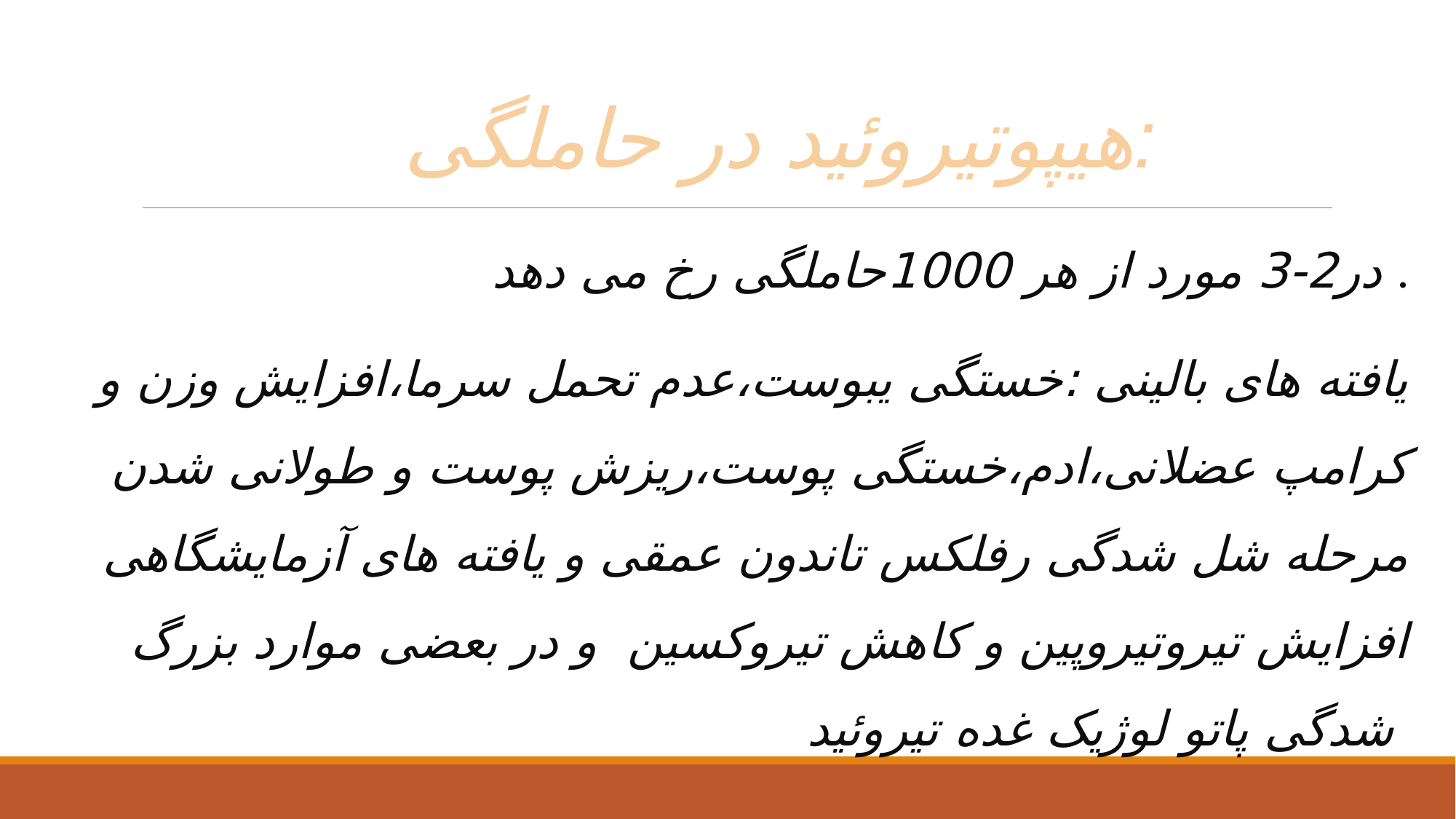

# هیپوتیروئید در حاملگی:
در2-3 مورد از هر 1000حاملگی رخ می دهد .
یافته های بالینی :خستگی یبوست،عدم تحمل سرما،افزایش وزن و کرامپ عضلانی،ادم،خستگی پوست،ریزش پوست و طولانی شدن مرحله شل شدگی رفلکس تاندون عمقی و یافته های آزمایشگاهی افزایش تیروتیروپین و کاهش تیروکسین  و در بعضی موارد بزرگ شدگی پاتو لوژیک غده تیروئید